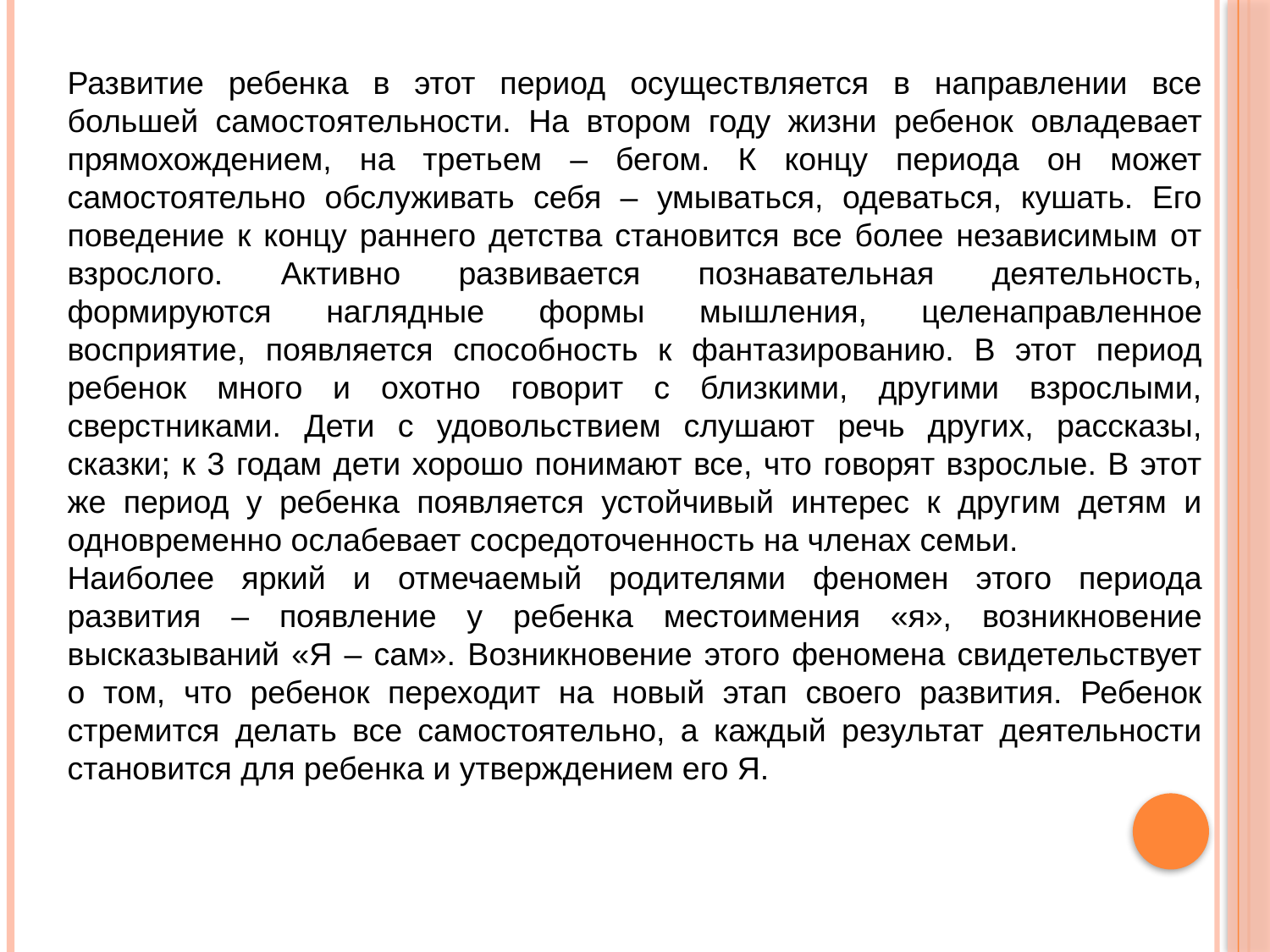

Развитие ребенка в этот период осуществляется в направлении все большей самостоятельности. На втором году жизни ребенок овладевает прямохождением, на третьем – бегом. К концу периода он может самостоятельно обслуживать себя – умываться, одеваться, кушать. Его поведение к концу раннего детства становится все более независимым от взрослого. Активно развивается познавательная деятельность, формируются наглядные формы мышления, целенаправленное восприятие, появляется способность к фантазированию. В этот период ребенок много и охотно говорит с близкими, другими взрослыми, сверстниками. Дети с удовольствием слушают речь других, рассказы, сказки; к 3 годам дети хорошо понимают все, что говорят взрослые. В этот же период у ребенка появляется устойчивый интерес к другим детям и одновременно ослабевает сосредоточенность на членах семьи.
Наиболее яркий и отмечаемый родителями феномен этого периода развития – появление у ребенка местоимения «я», возникновение высказываний «Я – сам». Возникновение этого феномена свидетельствует о том, что ребенок переходит на новый этап своего развития. Ребенок стремится делать все самостоятельно, а каждый результат деятельности становится для ребенка и утверждением его Я.